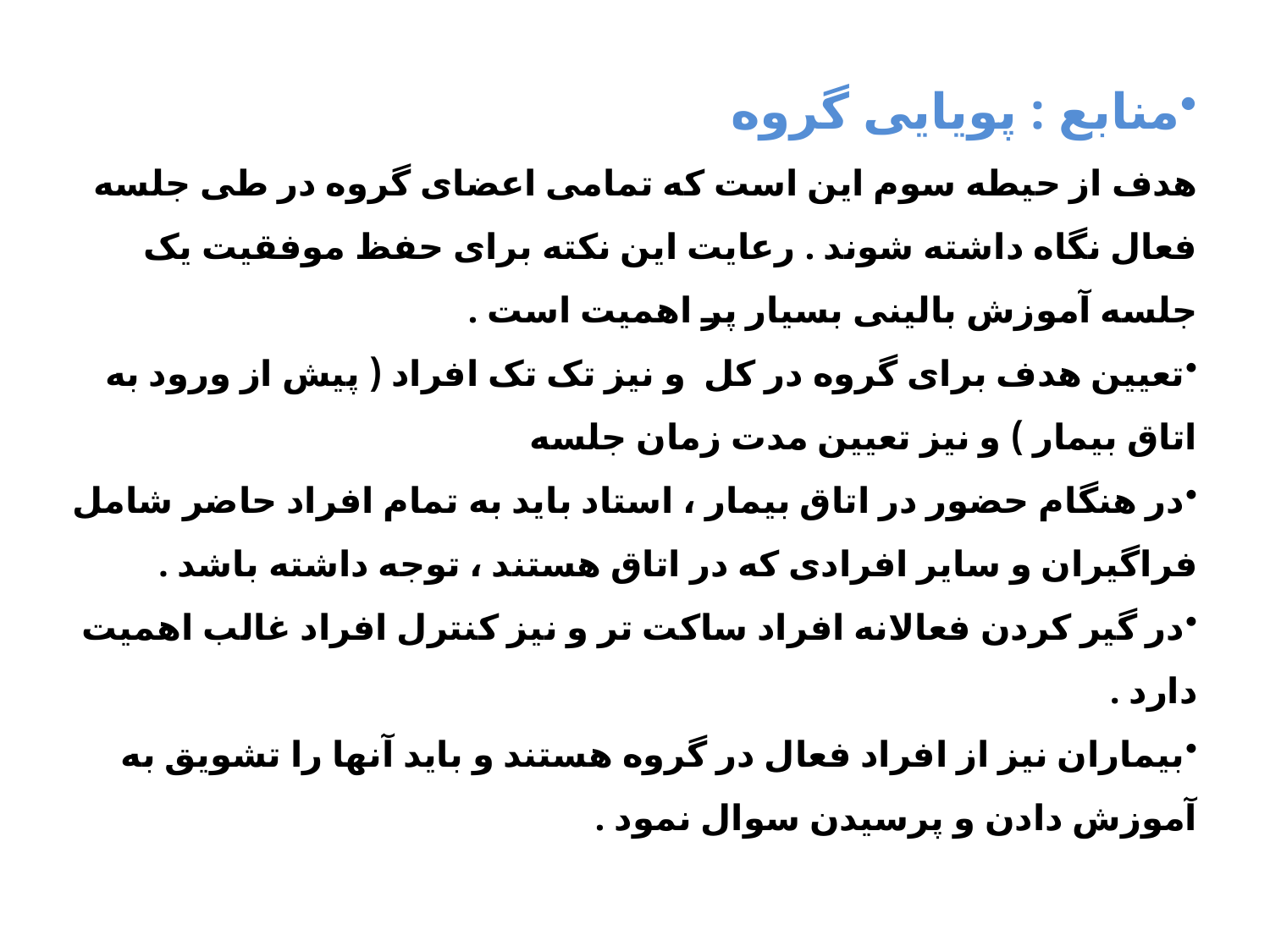

منابع : پویایی گروه
هدف از حیطه سوم این است که تمامی اعضای گروه در طی جلسه فعال نگاه داشته شوند . رعایت این نکته برای حفظ موفقیت یک جلسه آموزش بالینی بسیار پر اهمیت است .
تعیین هدف برای گروه در کل  و نیز تک تک افراد ( پیش از ورود به اتاق بیمار ) و نیز تعیین مدت زمان جلسه
در هنگام حضور در اتاق بیمار ، استاد باید به تمام افراد حاضر شامل فراگیران و سایر افرادی که در اتاق هستند ، توجه داشته باشد .
در گیر کردن فعالانه افراد ساکت تر و نیز کنترل افراد غالب اهمیت دارد .
بیماران نیز از افراد فعال در گروه هستند و باید آنها را تشویق به آموزش دادن و پرسیدن سوال نمود .